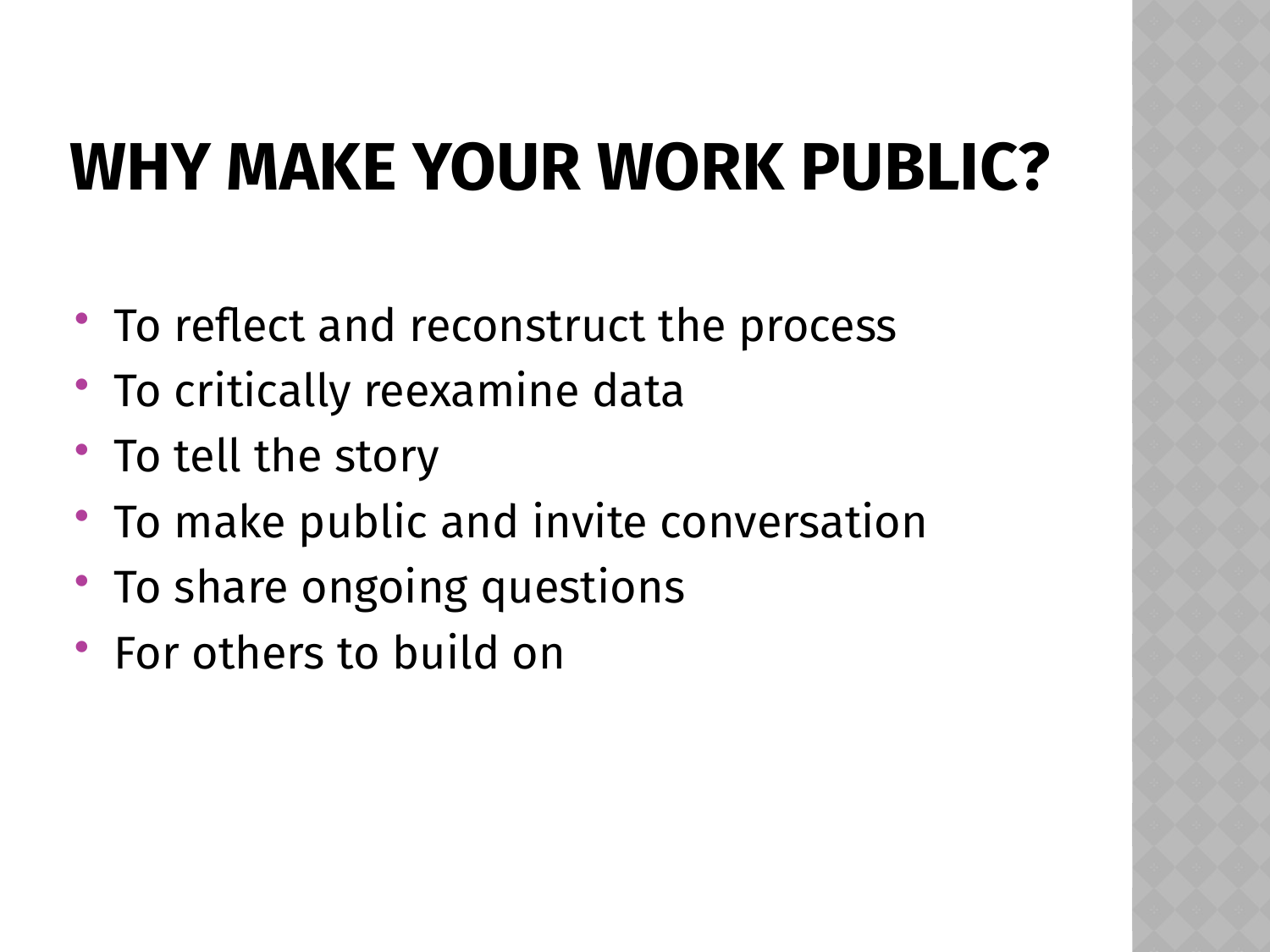

# Why make your work public?

To reflect and reconstruct the process
To critically reexamine data
To tell the story
To make public and invite conversation
To share ongoing questions
For others to build on